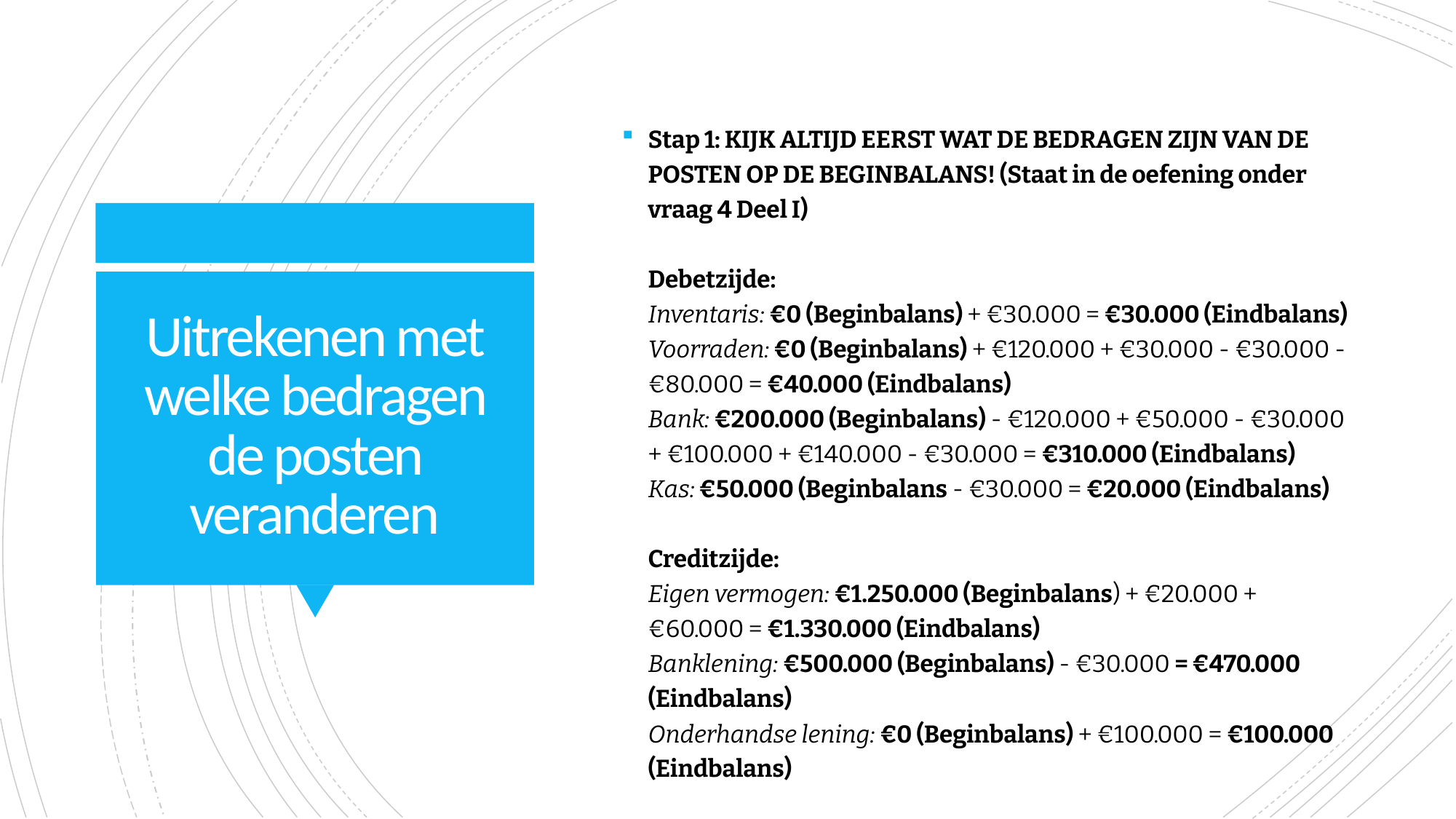

Stap 1: KIJK ALTIJD EERST WAT DE BEDRAGEN ZIJN VAN DE POSTEN OP DE BEGINBALANS! (Staat in de oefening onder vraag 4 Deel I)
Debetzijde:
Inventaris: €0 (Beginbalans) + €30.000 = €30.000 (Eindbalans)
Voorraden: €0 (Beginbalans) + €120.000 + €30.000 - €30.000 - €80.000 = €40.000 (Eindbalans)
Bank: €200.000 (Beginbalans) - €120.000 + €50.000 - €30.000 + €100.000 + €140.000 - €30.000 = €310.000 (Eindbalans)
Kas: €50.000 (Beginbalans - €30.000 = €20.000 (Eindbalans)
Creditzijde:
Eigen vermogen: €1.250.000 (Beginbalans) + €20.000 + €60.000 = €1.330.000 (Eindbalans)
Banklening: €500.000 (Beginbalans) - €30.000 = €470.000 (Eindbalans)
Onderhandse lening: €0 (Beginbalans) + €100.000 = €100.000 (Eindbalans)
# Uitrekenen met welke bedragen de posten veranderen